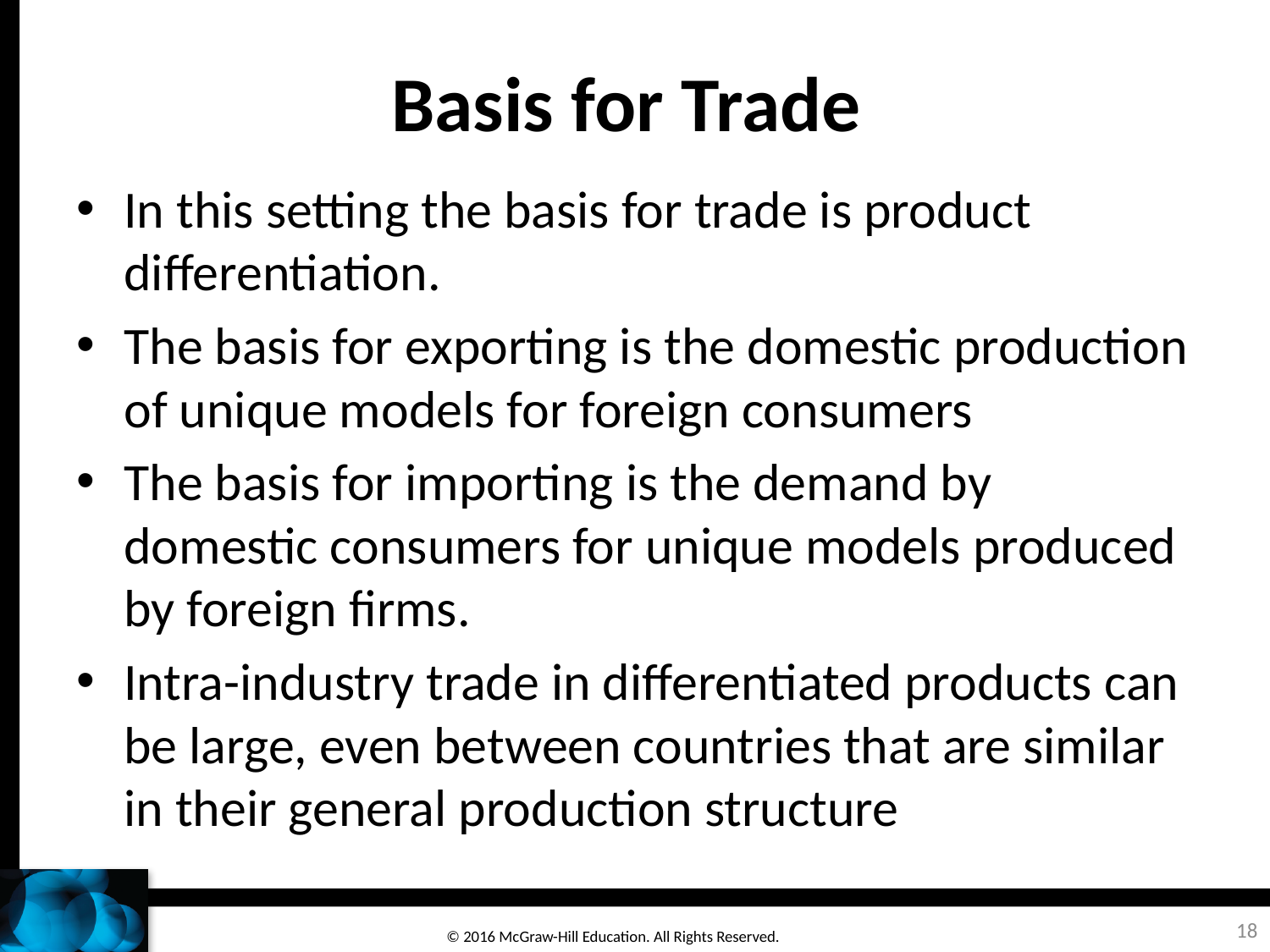

# Basis for Trade
In this setting the basis for trade is product differentiation.
The basis for exporting is the domestic production of unique models for foreign consumers
The basis for importing is the demand by domestic consumers for unique models produced by foreign firms.
Intra-industry trade in differentiated products can be large, even between countries that are similar in their general production structure

18
© 2016 McGraw-Hill Education. All Rights Reserved.